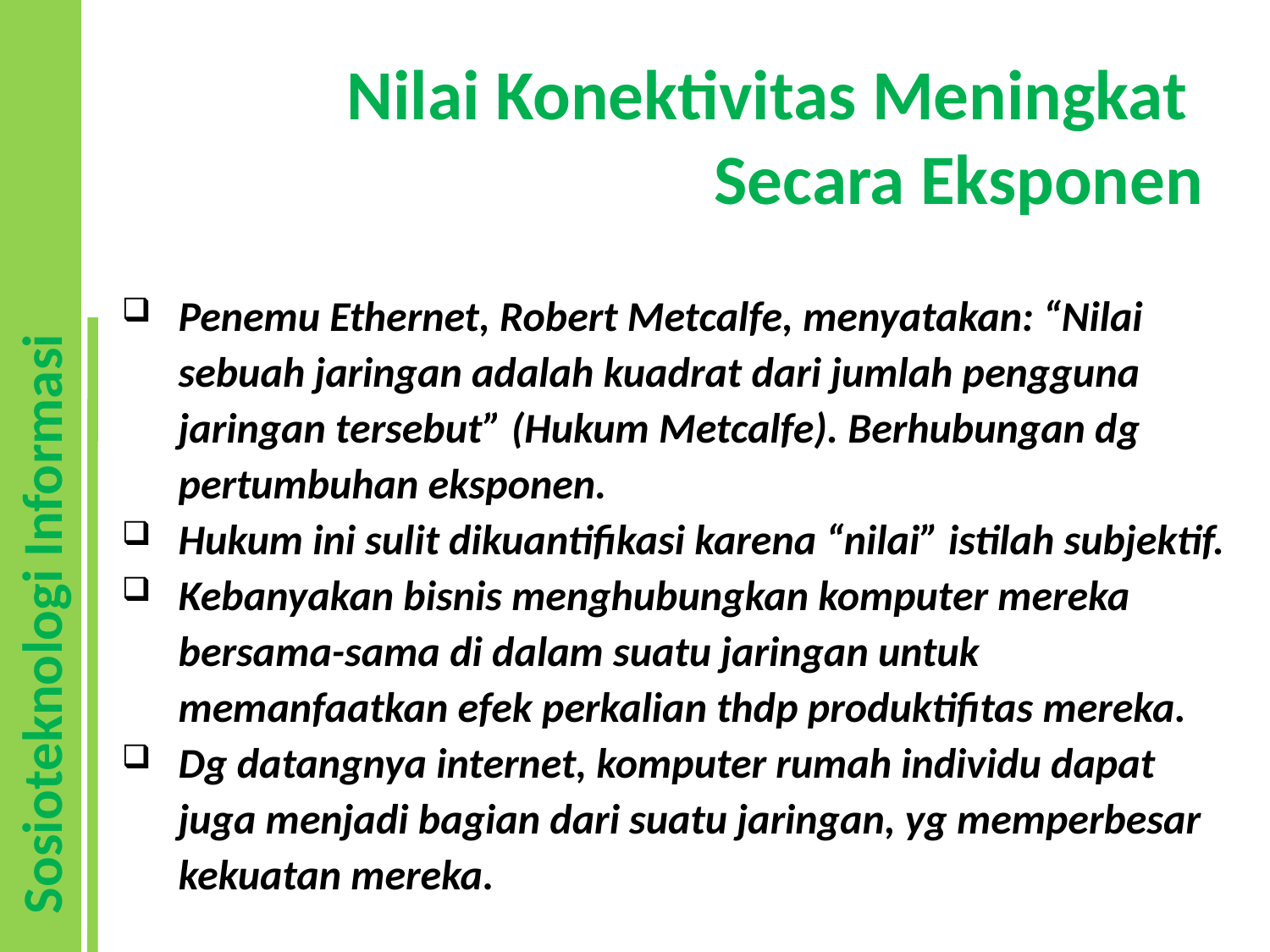

# Nilai Konektivitas Meningkat Secara Eksponen
Penemu Ethernet, Robert Metcalfe, menyatakan: “Nilai sebuah jaringan adalah kuadrat dari jumlah pengguna jaringan tersebut” (Hukum Metcalfe). Berhubungan dg pertumbuhan eksponen.
Hukum ini sulit dikuantifikasi karena “nilai” istilah subjektif.
Kebanyakan bisnis menghubungkan komputer mereka bersama-sama di dalam suatu jaringan untuk memanfaatkan efek perkalian thdp produktifitas mereka.
Dg datangnya internet, komputer rumah individu dapat juga menjadi bagian dari suatu jaringan, yg memperbesar kekuatan mereka.